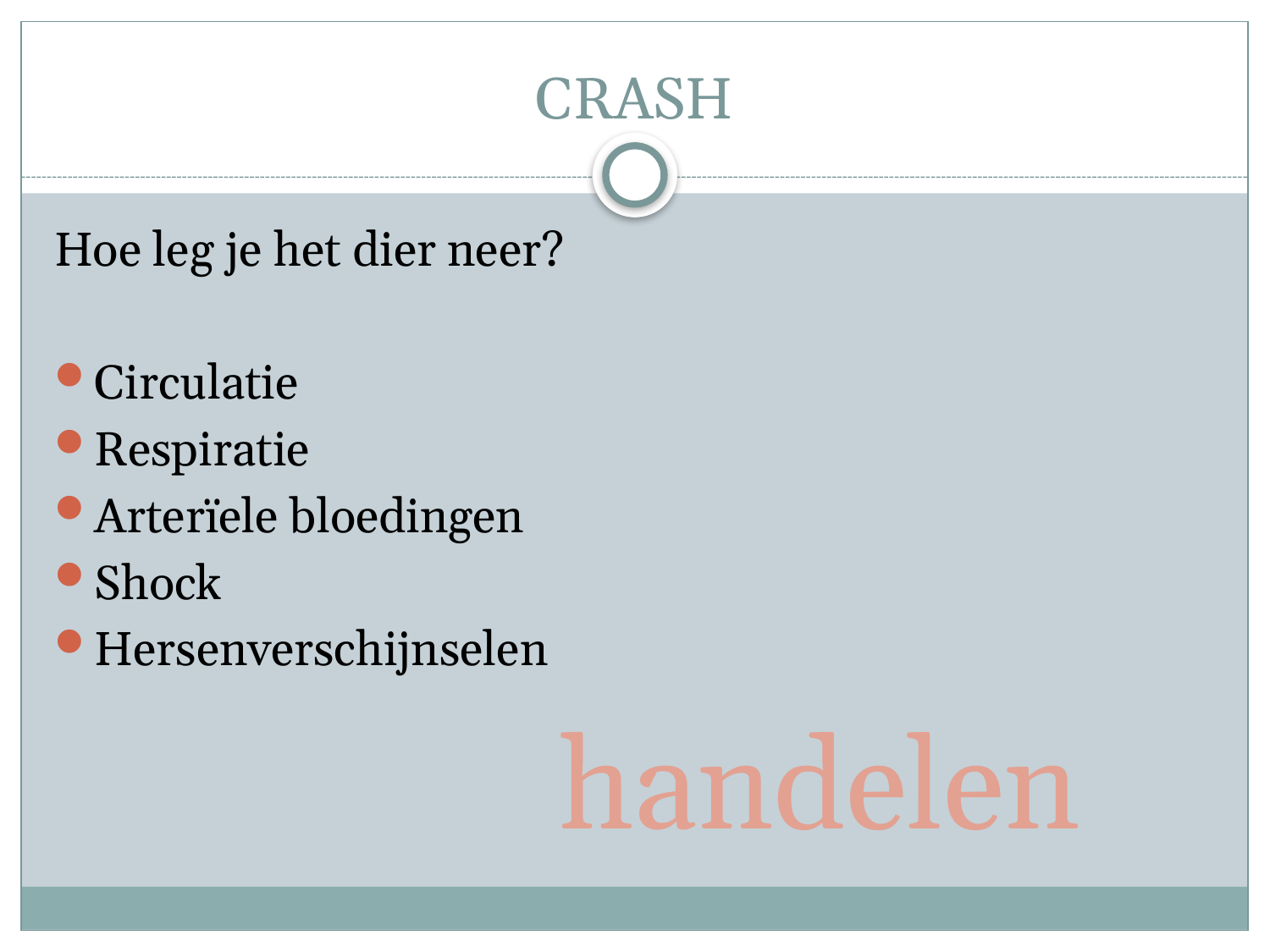

# CRASH
Hoe leg je het dier neer?

Circulatie
Respiratie
Arterïele bloedingen
Shock
Hersenverschijnselen
handelen